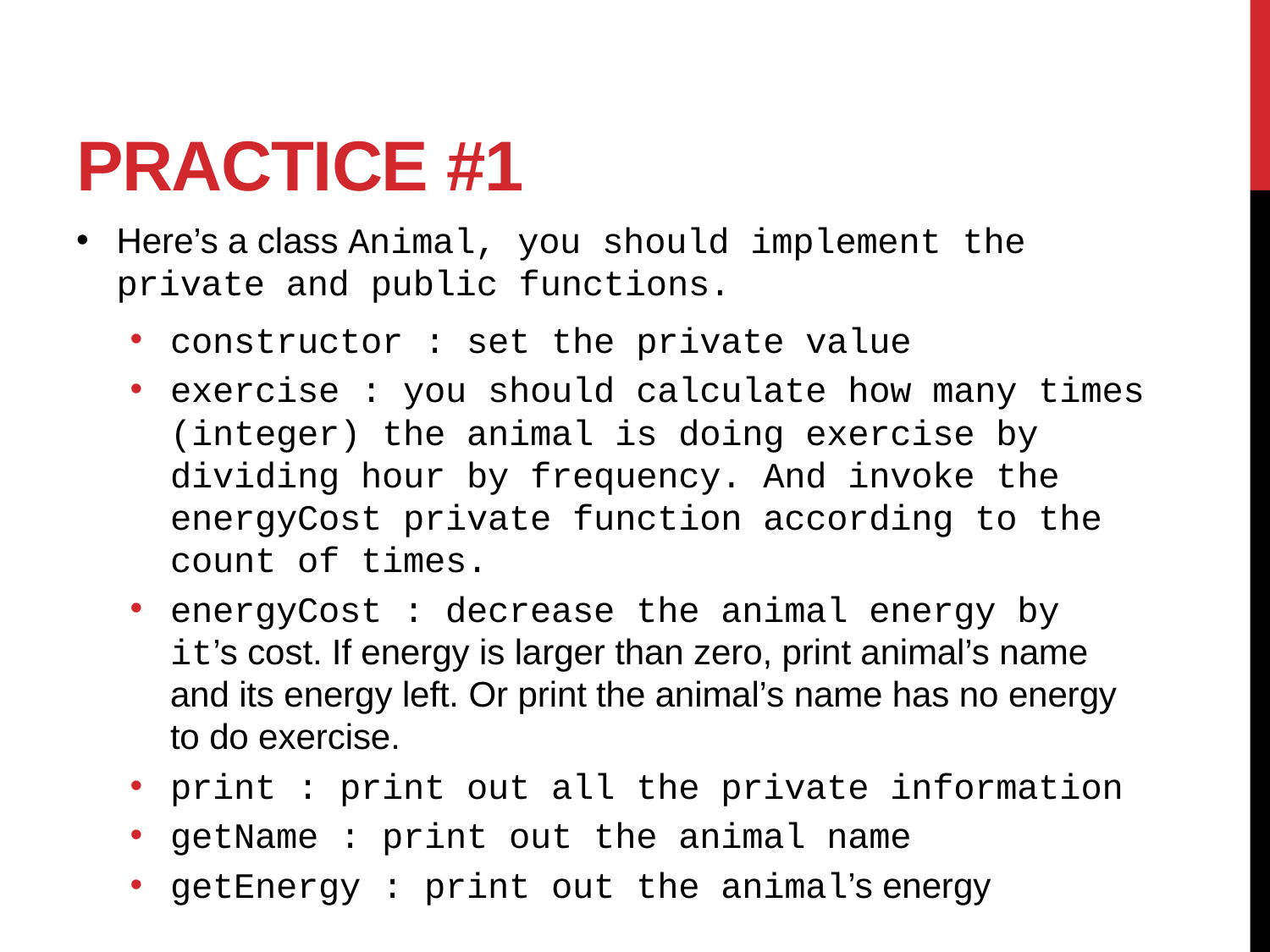

# Practice #1
Here’s a class Animal, you should implement the private and public functions.
constructor : set the private value
exercise : you should calculate how many times (integer) the animal is doing exercise by dividing hour by frequency. And invoke the energyCost private function according to the count of times.
energyCost : decrease the animal energy by it’s cost. If energy is larger than zero, print animal’s name and its energy left. Or print the animal’s name has no energy to do exercise.
print : print out all the private information
getName : print out the animal name
getEnergy : print out the animal’s energy